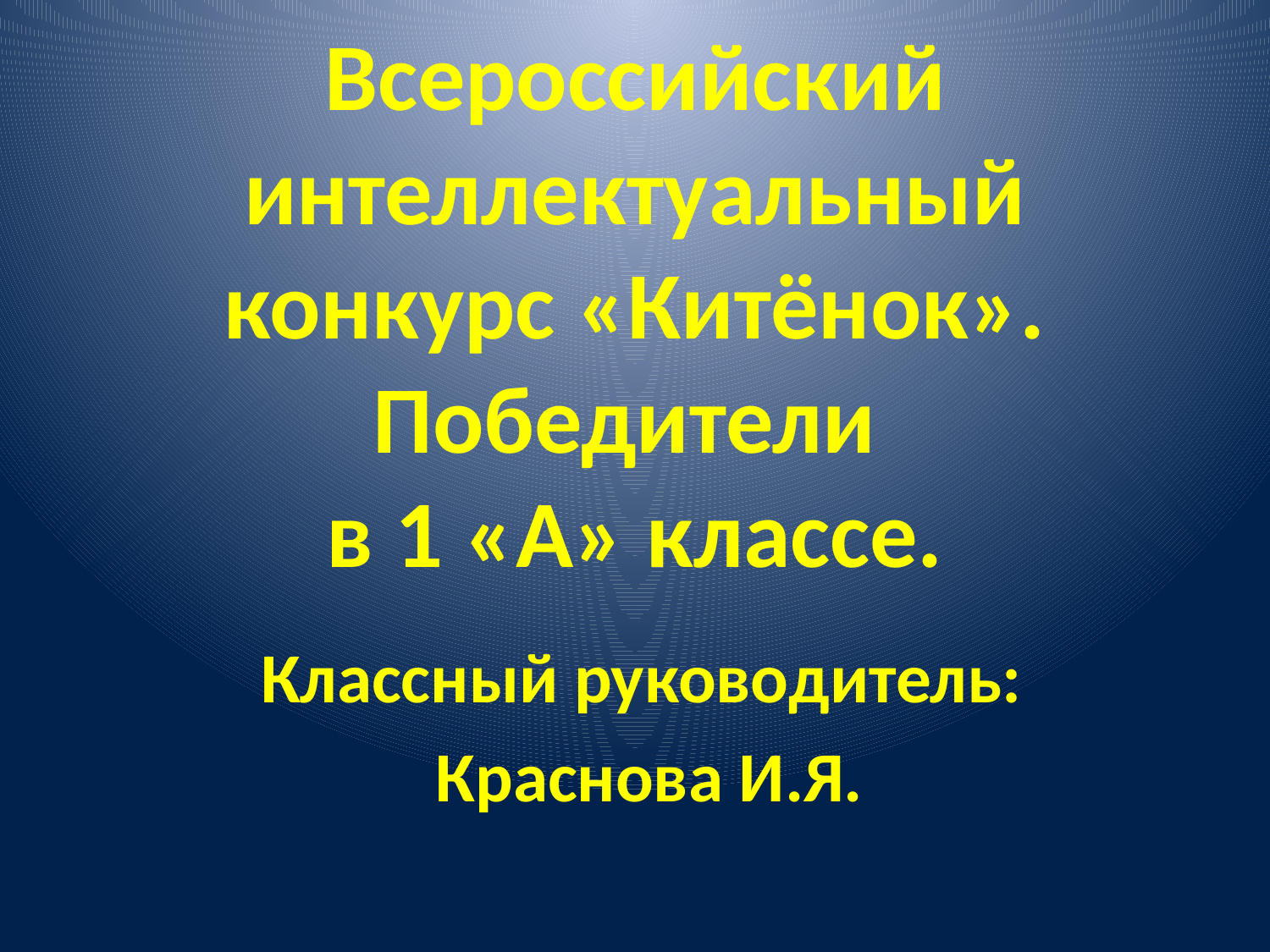

# Всероссийский интеллектуальный конкурс «Китёнок». Победители в 1 «А» классе.
Классный руководитель:
Краснова И.Я.